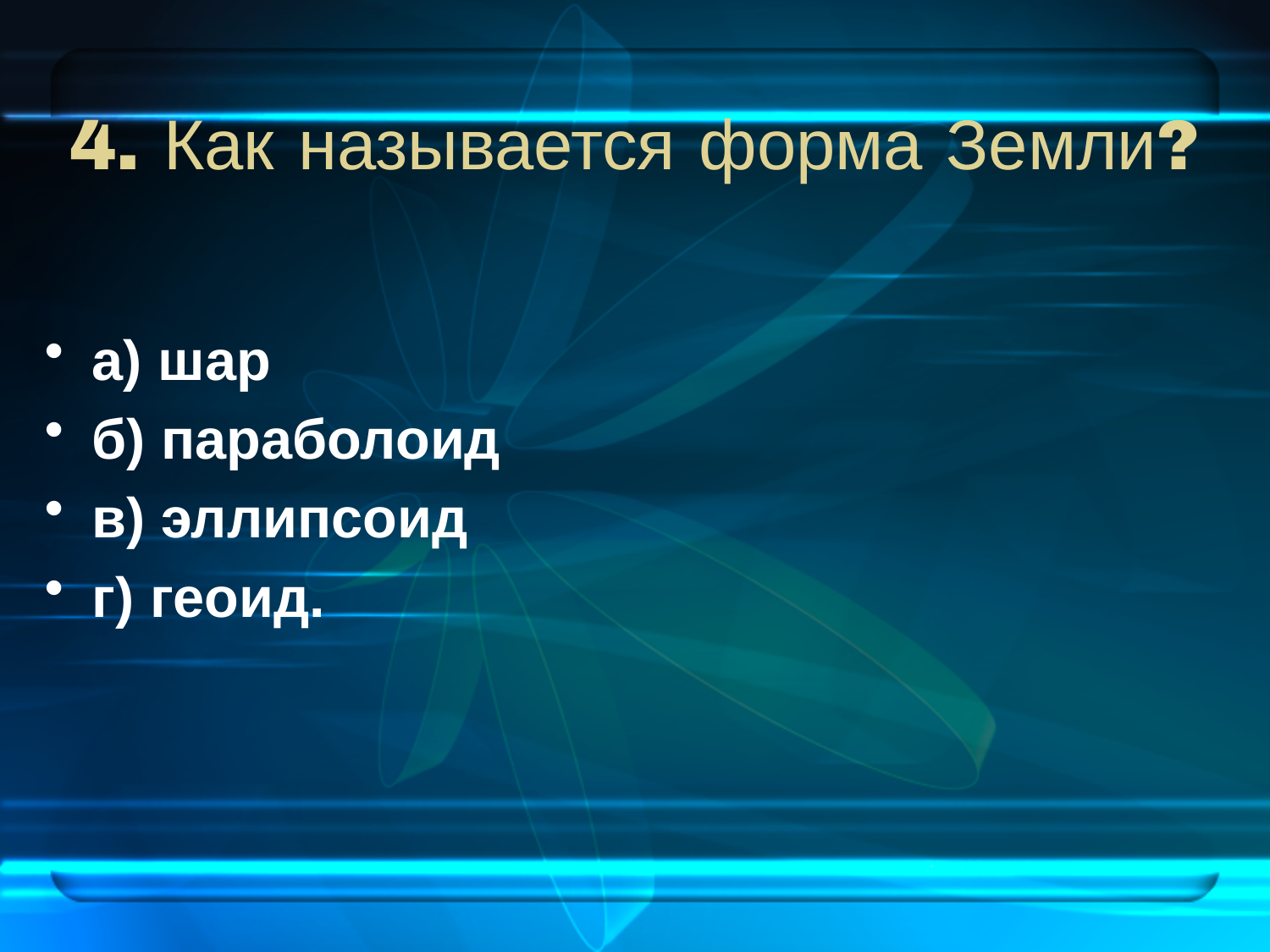

# 4. Как называется форма Земли?
а) шар
б) параболоид
в) эллипсоид
г) геоид.